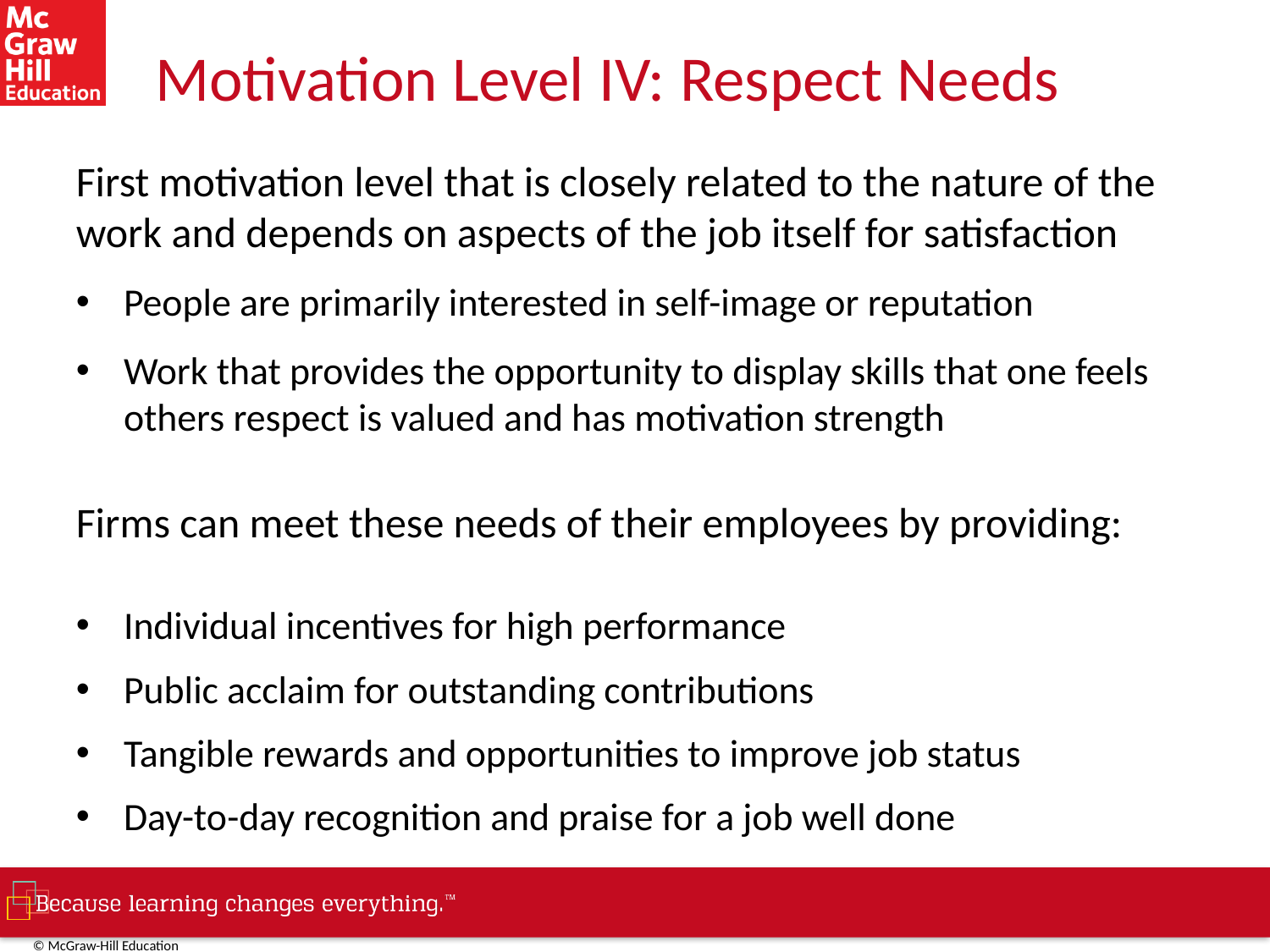

# Motivation Level IV: Respect Needs
First motivation level that is closely related to the nature of the work and depends on aspects of the job itself for satisfaction
People are primarily interested in self-image or reputation
Work that provides the opportunity to display skills that one feels others respect is valued and has motivation strength

Firms can meet these needs of their employees by providing:

Individual incentives for high performance
Public acclaim for outstanding contributions
Tangible rewards and opportunities to improve job status
Day-to-day recognition and praise for a job well done